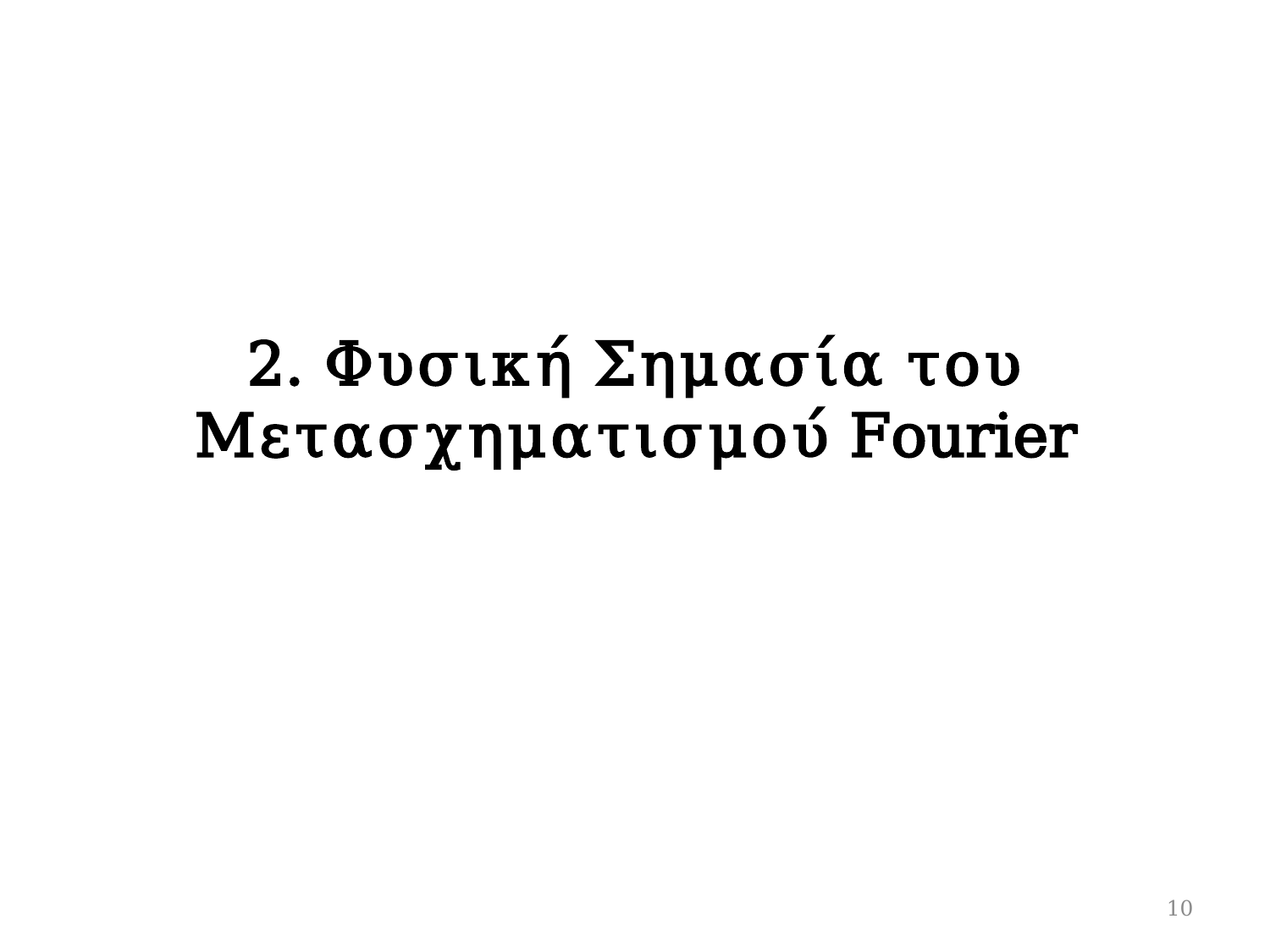

# 2. Φυσική Σημασία του Μετασχηματισμού Fourier
10